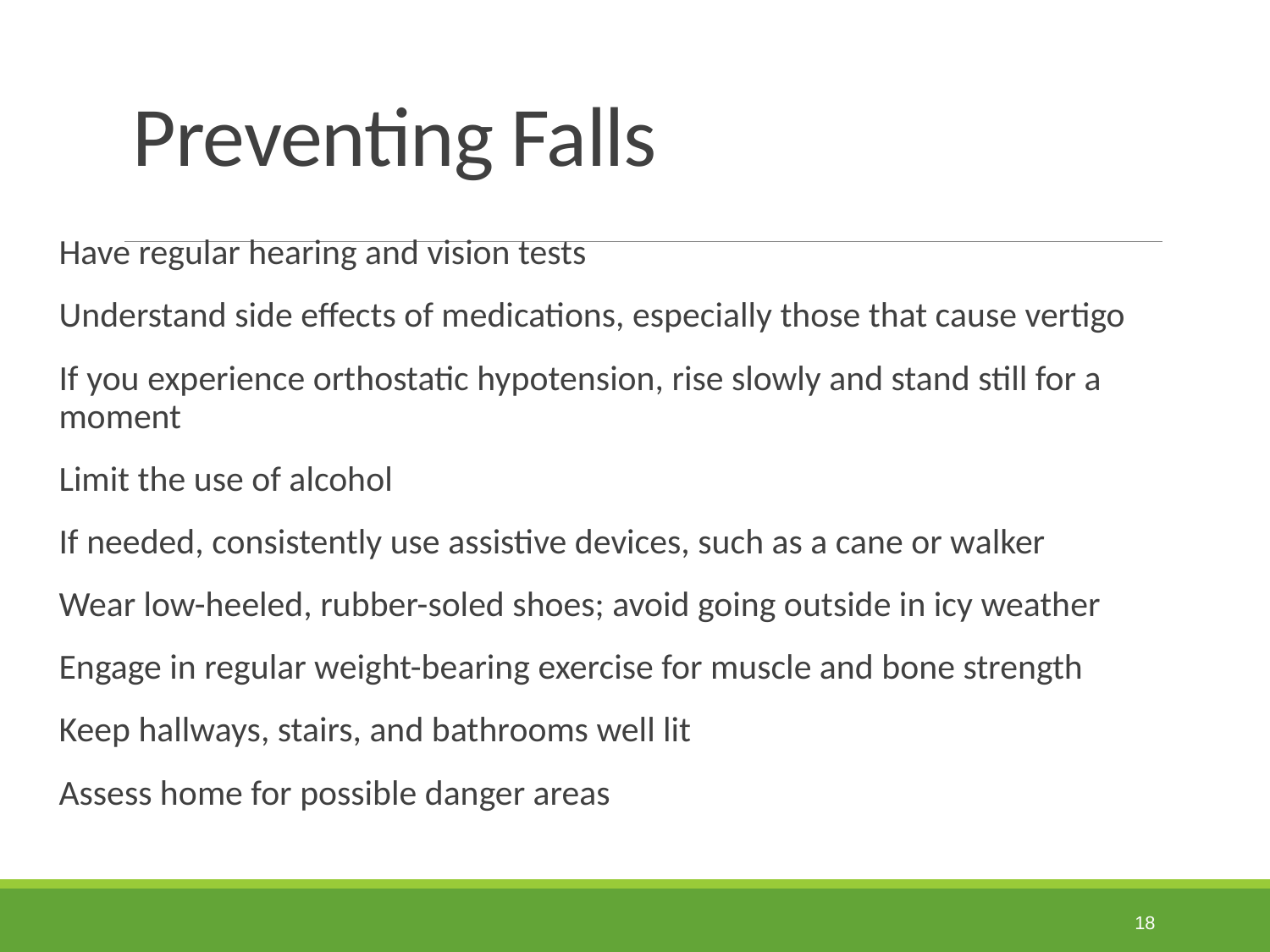

# Preventing Falls
Have regular hearing and vision tests
Understand side effects of medications, especially those that cause vertigo
If you experience orthostatic hypotension, rise slowly and stand still for a moment
Limit the use of alcohol
If needed, consistently use assistive devices, such as a cane or walker
Wear low-heeled, rubber-soled shoes; avoid going outside in icy weather
Engage in regular weight-bearing exercise for muscle and bone strength
Keep hallways, stairs, and bathrooms well lit
Assess home for possible danger areas
 18